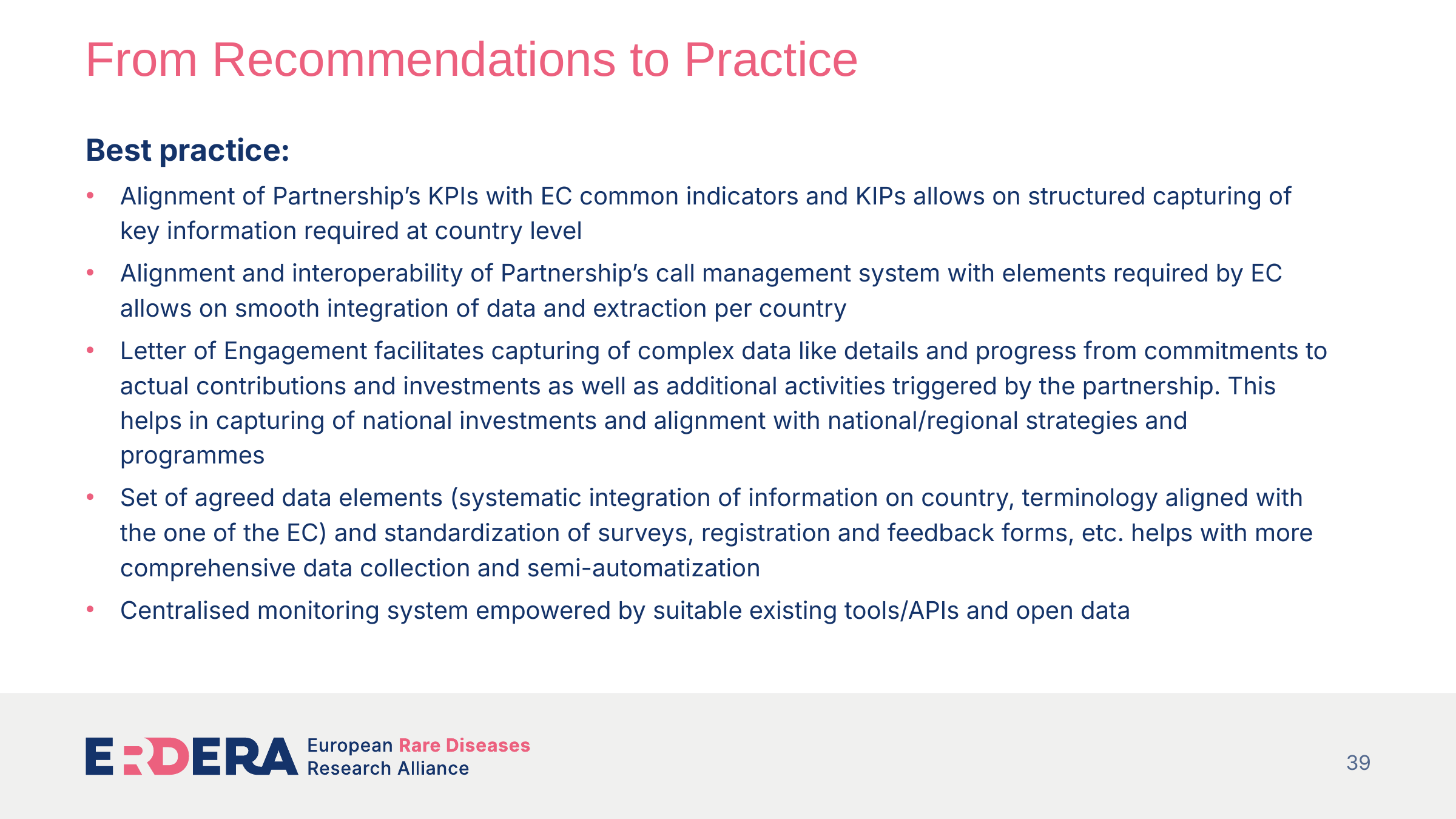

# From Recommendations to Practice
Best practice:
Alignment of Partnership’s KPIs with EC common indicators and KIPs allows on structured capturing of key information required at country level
Alignment and interoperability of Partnership’s call management system with elements required by EC allows on smooth integration of data and extraction per country
Letter of Engagement facilitates capturing of complex data like details and progress from commitments to actual contributions and investments as well as additional activities triggered by the partnership. This helps in capturing of national investments and alignment with national/regional strategies and programmes
Set of agreed data elements (systematic integration of information on country, terminology aligned with the one of the EC) and standardization of surveys, registration and feedback forms, etc. helps with more comprehensive data collection and semi-automatization
Centralised monitoring system empowered by suitable existing tools/APIs and open data

39